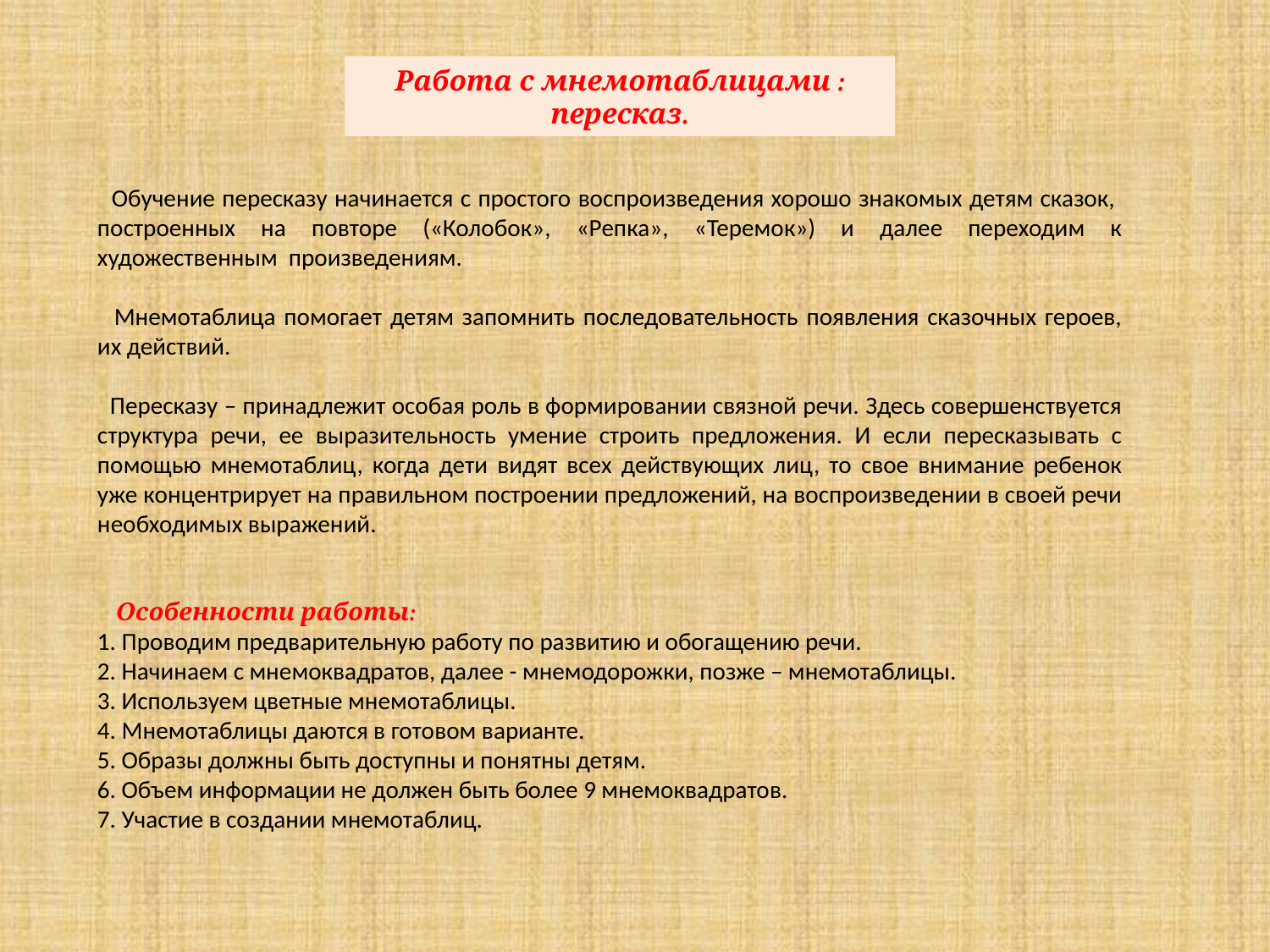

Работа с мнемотаблицами :
пересказ.
  Обучение пересказу начинается с простого воспроизведения хорошо знакомых детям сказок,  построенных на повторе («Колобок», «Репка», «Теремок») и далее переходим к художественным  произведениям.

  Мнемотаблица помогает детям запомнить последовательность появления сказочных героев, их действий.

  Пересказу – принадлежит особая роль в формировании связной речи. Здесь совершенствуется структура речи, ее выразительность умение строить предложения. И если пересказывать с помощью мнемотаблиц, когда дети видят всех действующих лиц, то свое внимание ребенок уже концентрирует на правильном построении предложений, на воспроизведении в своей речи необходимых выражений.

   Особенности работы:
1. Проводим предварительную работу по развитию и обогащению речи.
2. Начинаем с мнемоквадратов, далее - мнемодорожки, позже – мнемотаблицы.
3. Используем цветные мнемотаблицы.
4. Мнемотаблицы даются в готовом варианте.
5. Образы должны быть доступны и понятны детям.
6. Объем информации не должен быть более 9 мнемоквадратов.
7. Участие в создании мнемотаблиц.